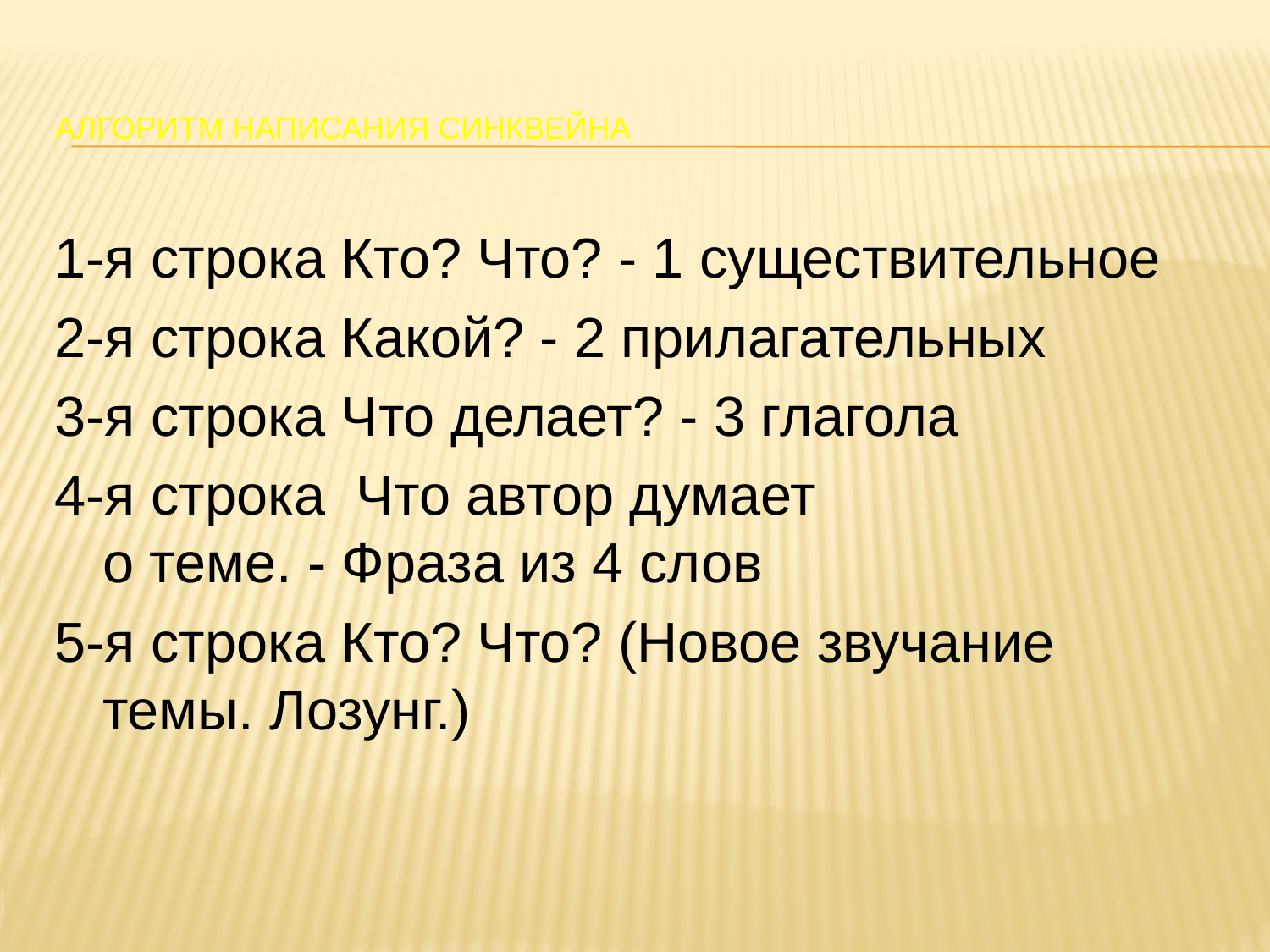

# Алгоритм написания синквейна
1-я строка Кто? Что? - 1 существительное
2-я строка Какой? - 2 прилагательных
3-я строка Что делает? - 3 глагола
4-я строка  Что автор думает
о теме. - Фраза из 4 слов
5-я строка Кто? Что? (Новое звучание
темы. Лозунг.)